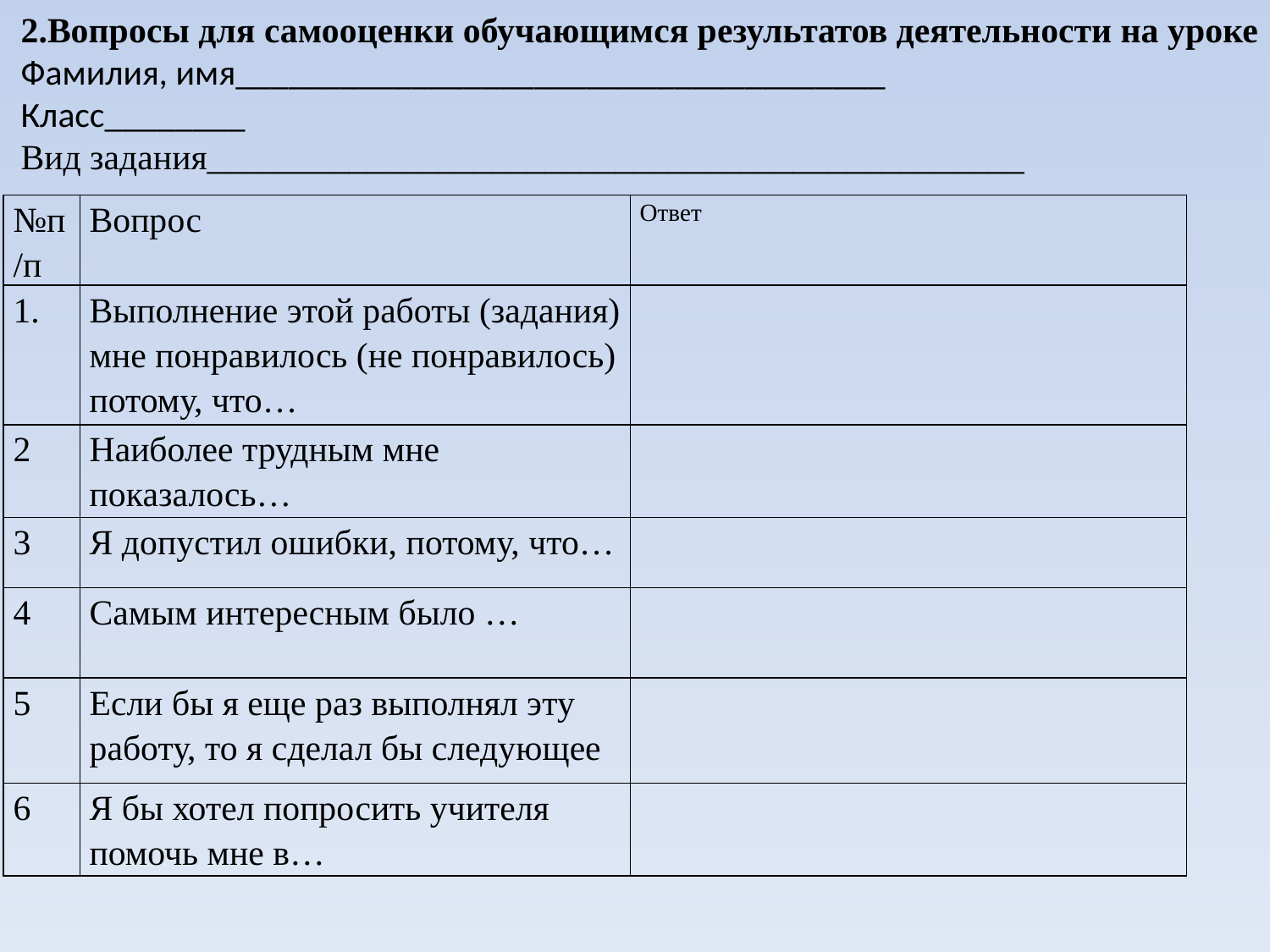

2.Вопросы для самооценки обучающимся результатов деятельности на уроке
Фамилия, имя_____________________________________
Класс________
Вид задания______________________________________________
| №п/п | Вопрос | Ответ |
| --- | --- | --- |
|  | Выполнение этой работы (задания) мне понравилось (не понравилось) потому, что… |  |
| 2 | Наиболее трудным мне показалось… |  |
| 3 | Я допустил ошибки, потому, что… |  |
| 4 | Самым интересным было … |  |
| 5 | Если бы я еще раз выполнял эту работу, то я сделал бы следующее |  |
| 6 | Я бы хотел попросить учителя помочь мне в… |  |